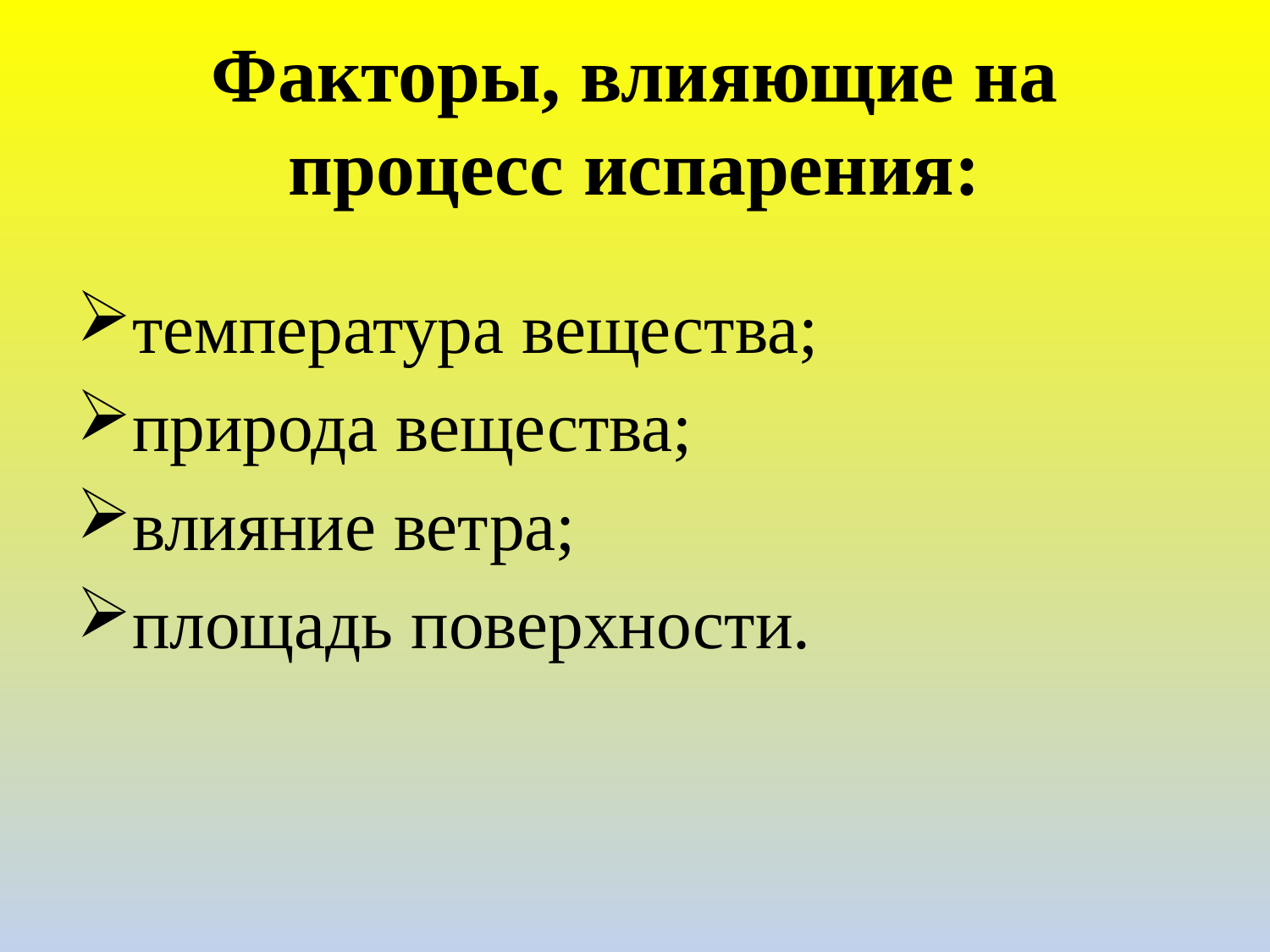

# Факторы, влияющие на процесс испарения:
температура вещества;
природа вещества;
влияние ветра;
площадь поверхности.